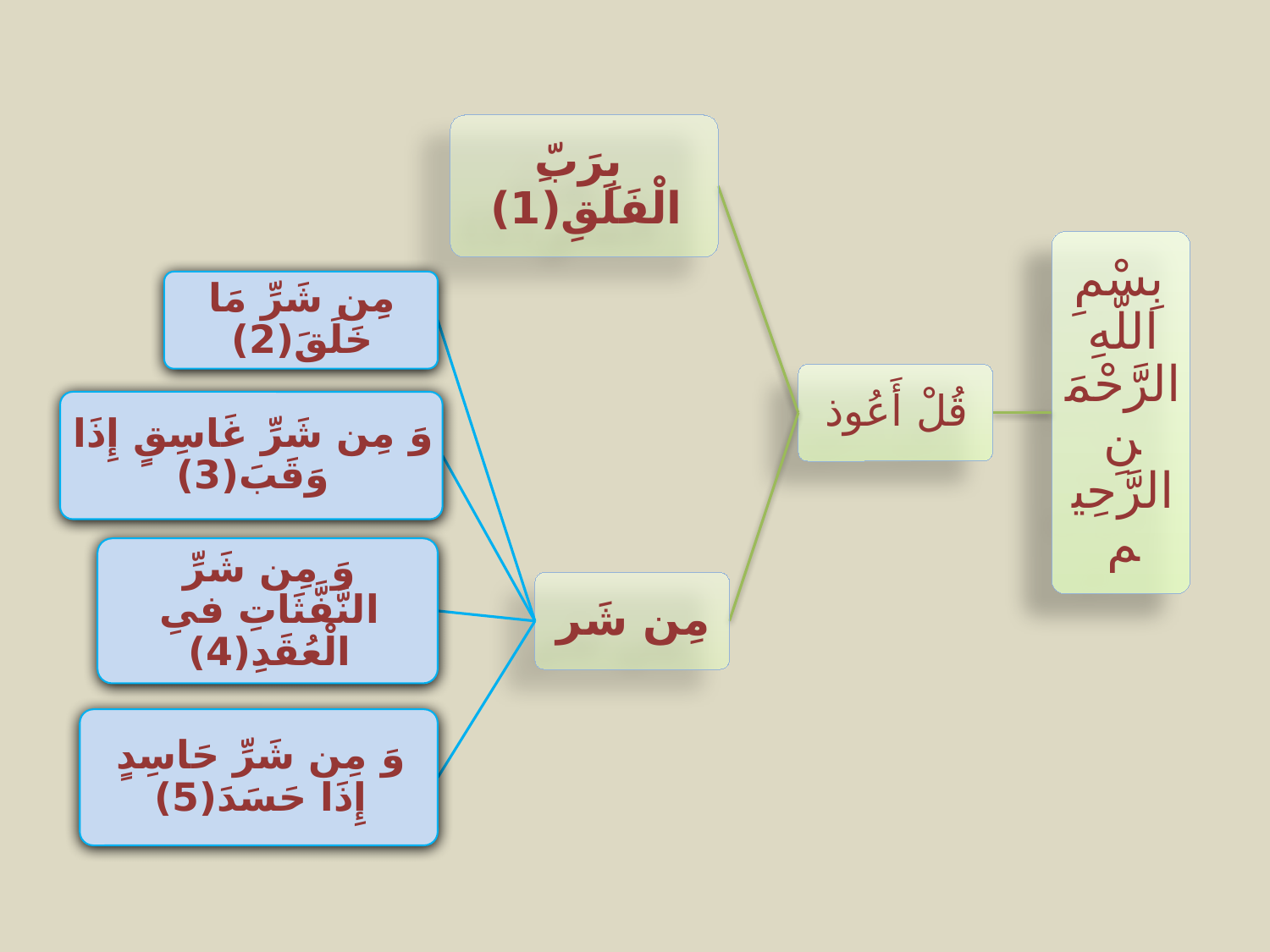

بِسْمِ اللّهِ الرَّحْمَنِ الرَّحِيم

قُلْ أَعُوذ

 بِرَبّ‏ِ الْفَلَقِ(1)

مِن شَر

مِن شَرِّ مَا خَلَقَ(2)

وَ مِن شَرِّ غَاسِقٍ إِذَا وَقَبَ(3)

وَ مِن شَرِّ النَّفَّثَاتِ فىِ الْعُقَدِ(4)

وَ مِن شَرِّ حَاسِدٍ إِذَا حَسَدَ(5)